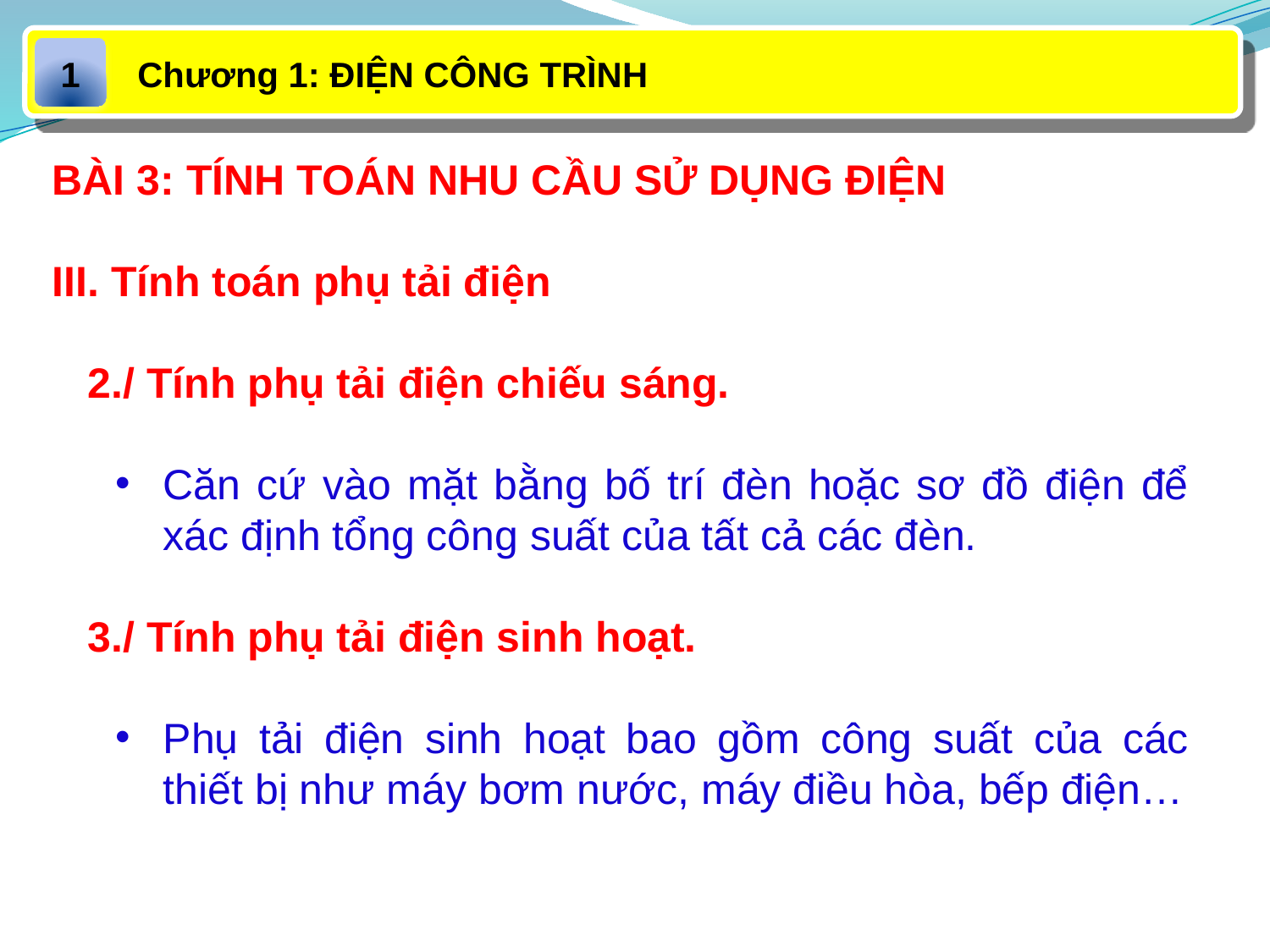

Chương 1: ĐIỆN CÔNG TRÌNH
1

BÀI 3: TÍNH TOÁN NHU CẦU SỬ DỤNG ĐIỆN

III. Tính toán phụ tải điện

   2./ Tính phụ tải điện chiếu sáng.

Căn cứ vào mặt bằng bố trí đèn hoặc sơ đồ điện để xác định tổng công suất của tất cả các đèn.

   3./ Tính phụ tải điện sinh hoạt.

Phụ tải điện sinh hoạt bao gồm công suất của các thiết bị như máy bơm nước, máy điều hòa, bếp điện…